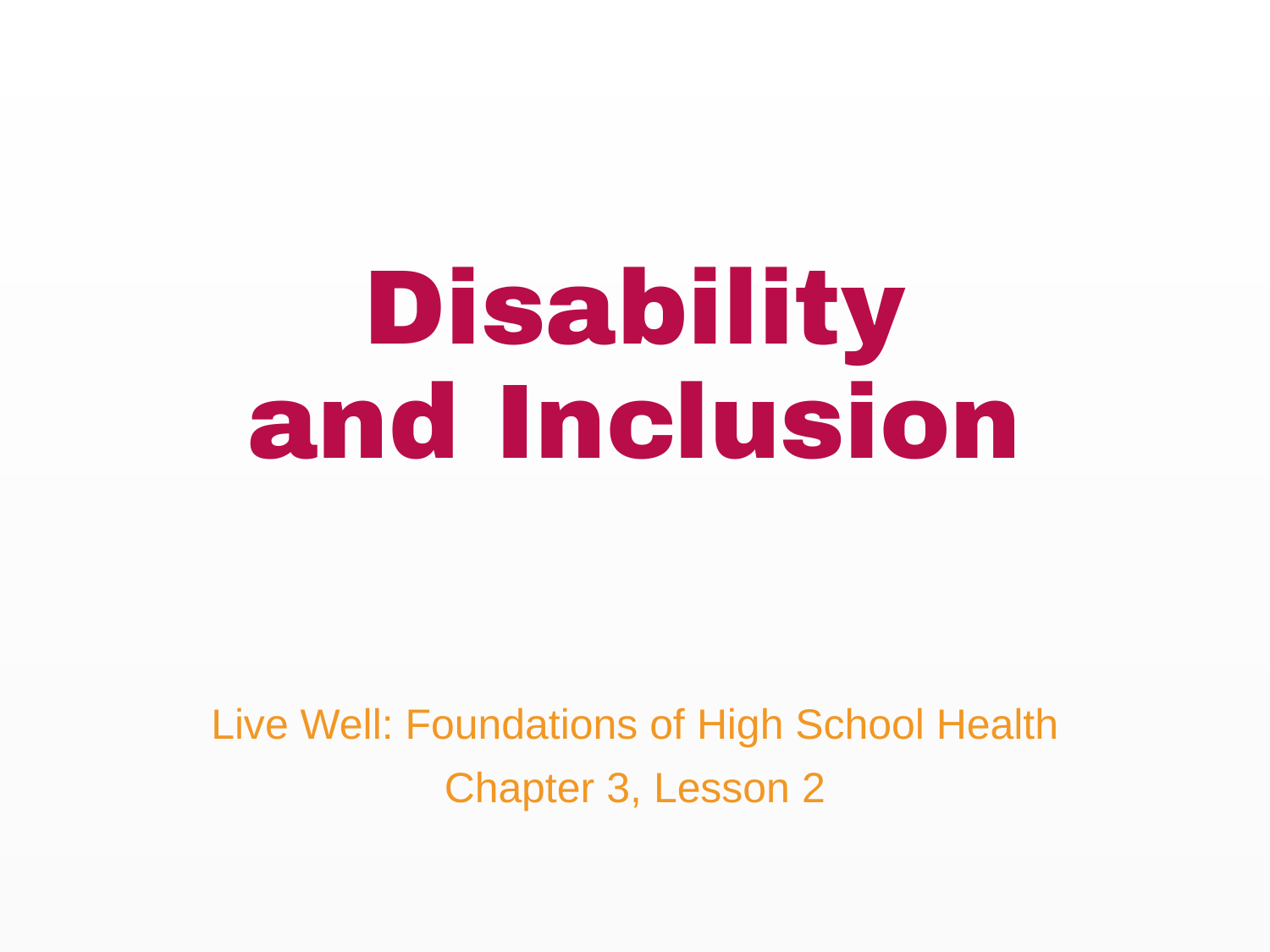

# Disability and Inclusion
Live Well: Foundations of High School Health
Chapter 3, Lesson 2